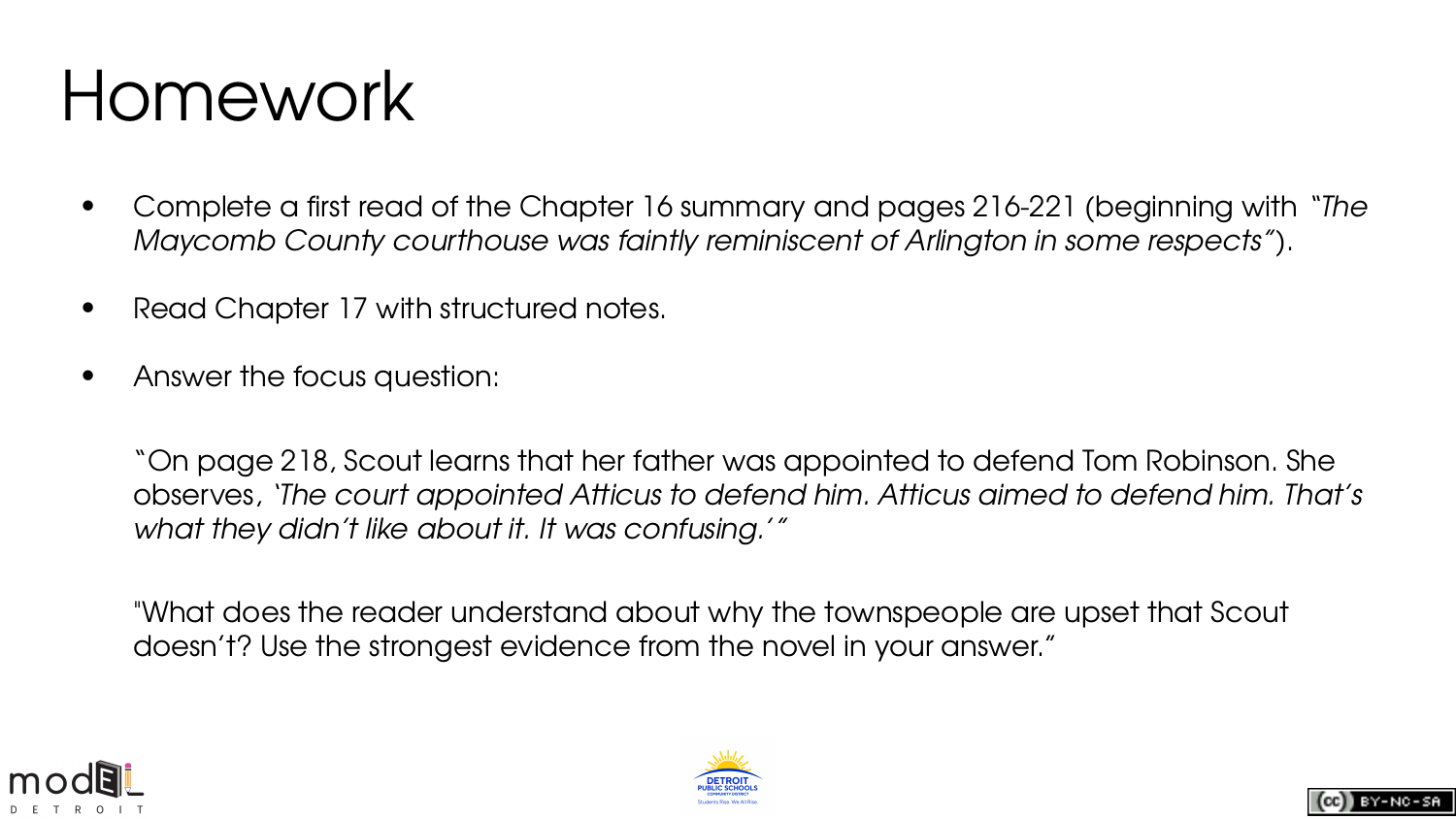

# Homework
Complete a first read of the Chapter 16 summary and pages 216-221 (beginning with “The Maycomb County courthouse was faintly reminiscent of Arlington in some respects”).
Read Chapter 17 with structured notes.
Answer the focus question:
“On page 218, Scout learns that her father was appointed to defend Tom Robinson. She observes, ‘The court appointed Atticus to defend him. Atticus aimed to defend him. That’s what they didn’t like about it. It was confusing.’”
"What does the reader understand about why the townspeople are upset that Scout doesn’t? Use the strongest evidence from the novel in your answer.”